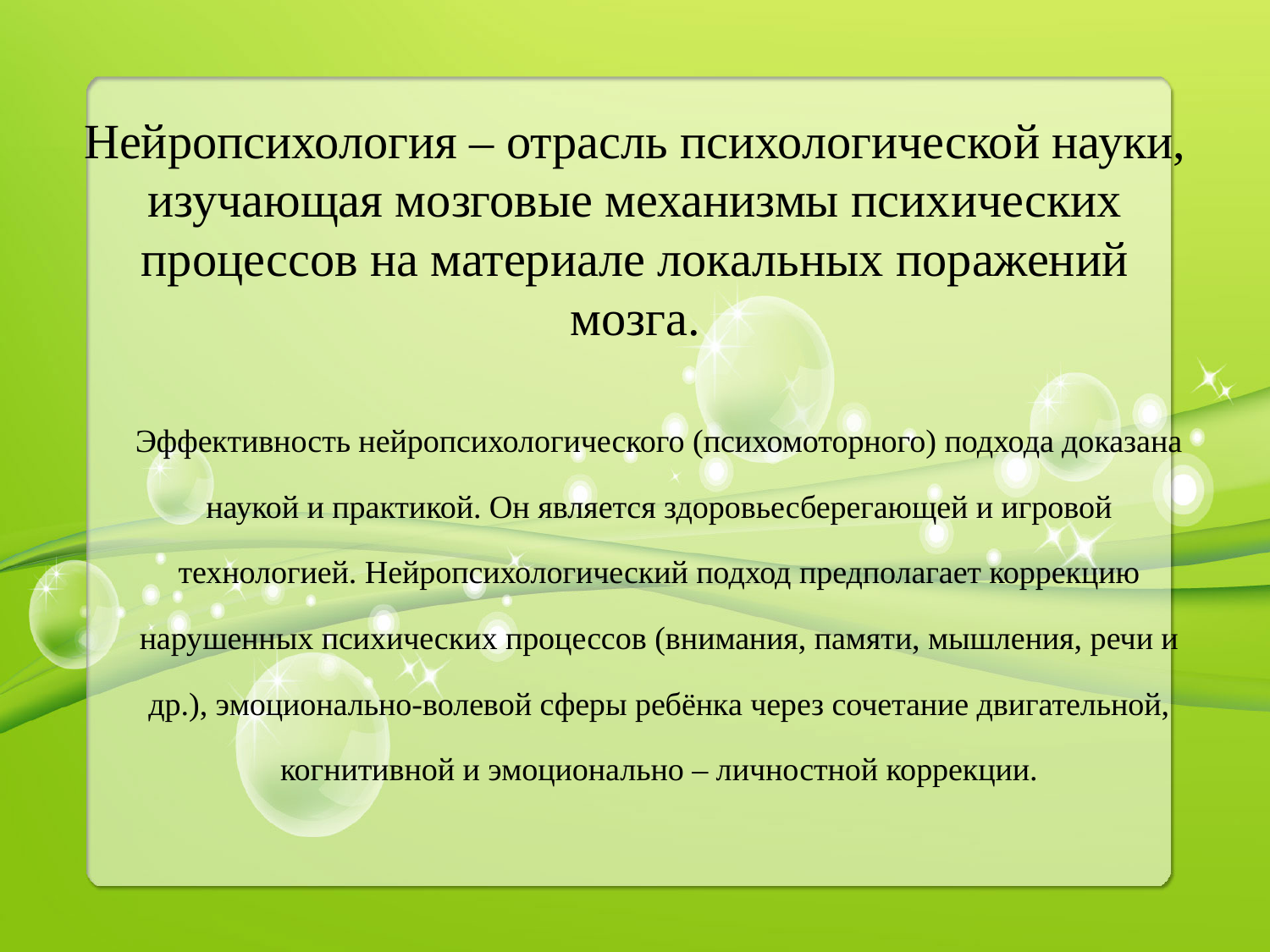

# Нейропсихология – отрасль психологической науки, изучающая мозговые механизмы психических процессов на материале локальных поражений мозга.
      Эффективность нейропсихологического (психомоторного) подхода доказана наукой и практикой. Он является здоровьесберегающей и игровой технологией. Нейропсихологический подход предполагает коррекцию нарушенных психических процессов (внимания, памяти, мышления, речи и др.), эмоционально-волевой сферы ребёнка через сочетание двигательной, когнитивной и эмоционально – личностной коррекции.